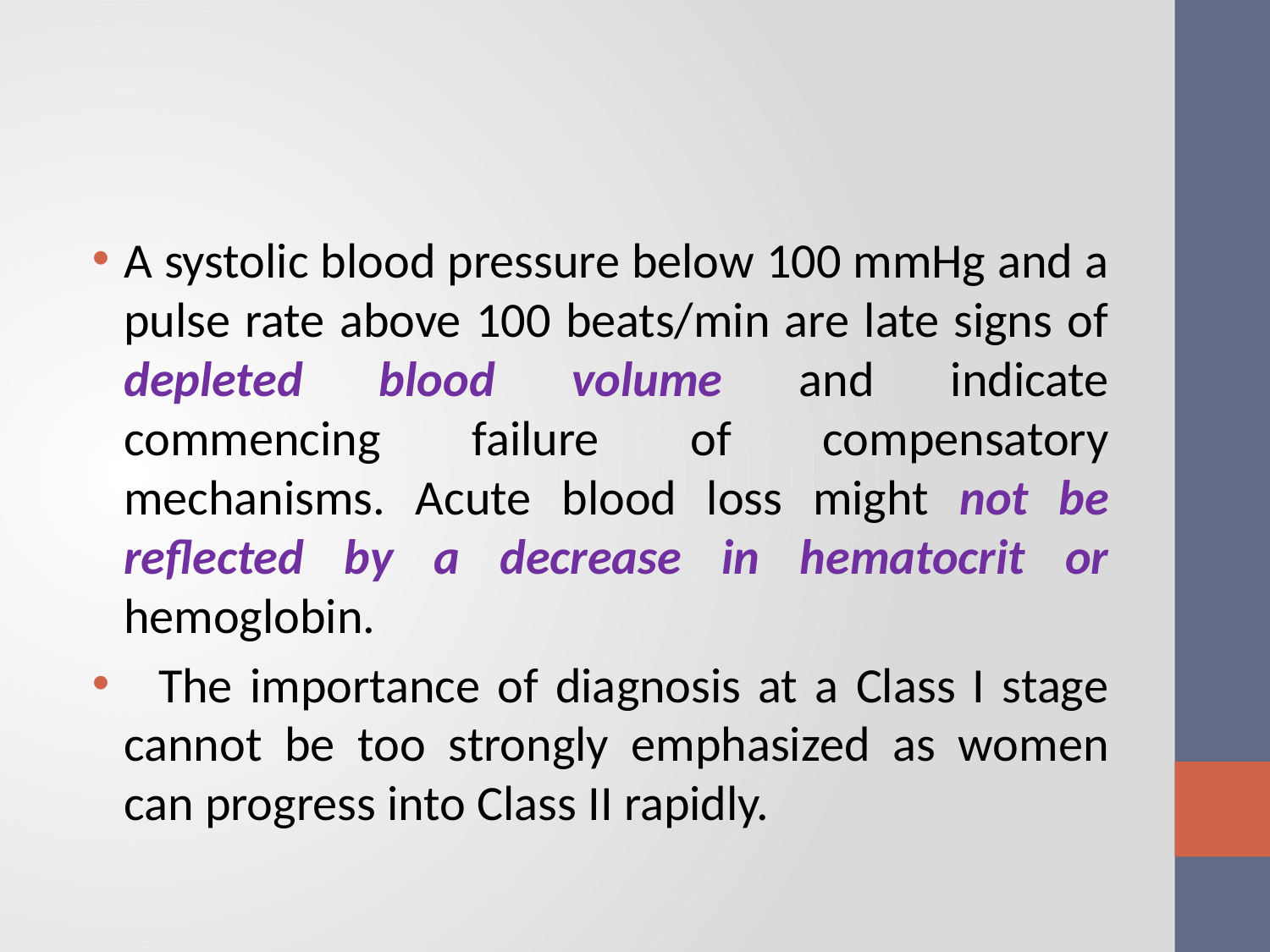

#
A systolic blood pressure below 100 mmHg and a pulse rate above 100 beats/min are late signs of depleted blood volume and indicate commencing failure of compensatory mechanisms. Acute blood loss might not be reflected by a decrease in hematocrit or hemoglobin.
  The importance of diagnosis at a Class I stage cannot be too strongly emphasized as women can progress into Class II rapidly.